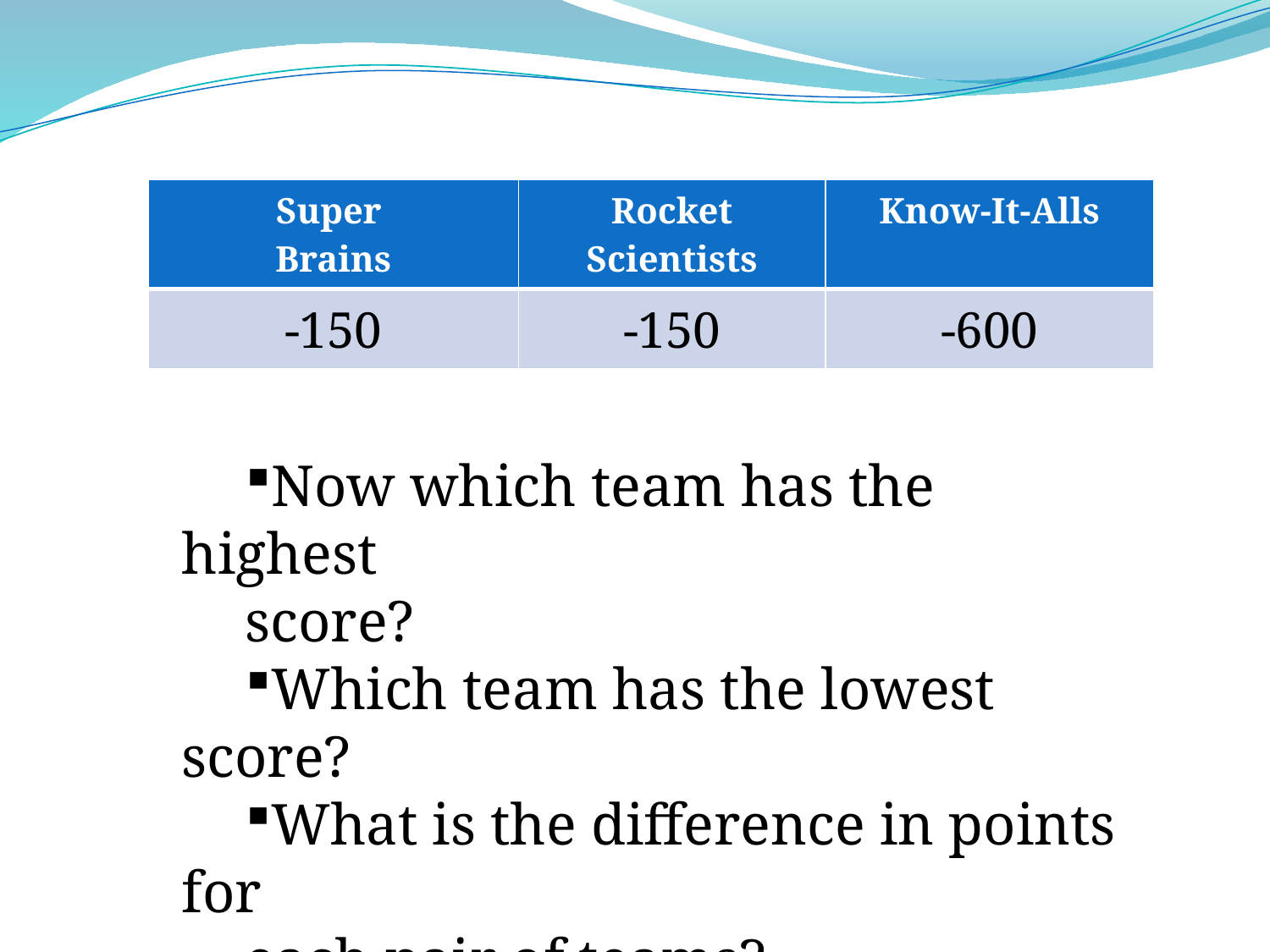

| Super Brains | Rocket Scientists | Know-It-Alls |
| --- | --- | --- |
| -150 | -150 | -600 |
Now which team has the highest
score?
Which team has the lowest score?
What is the difference in points for
each pair of teams?